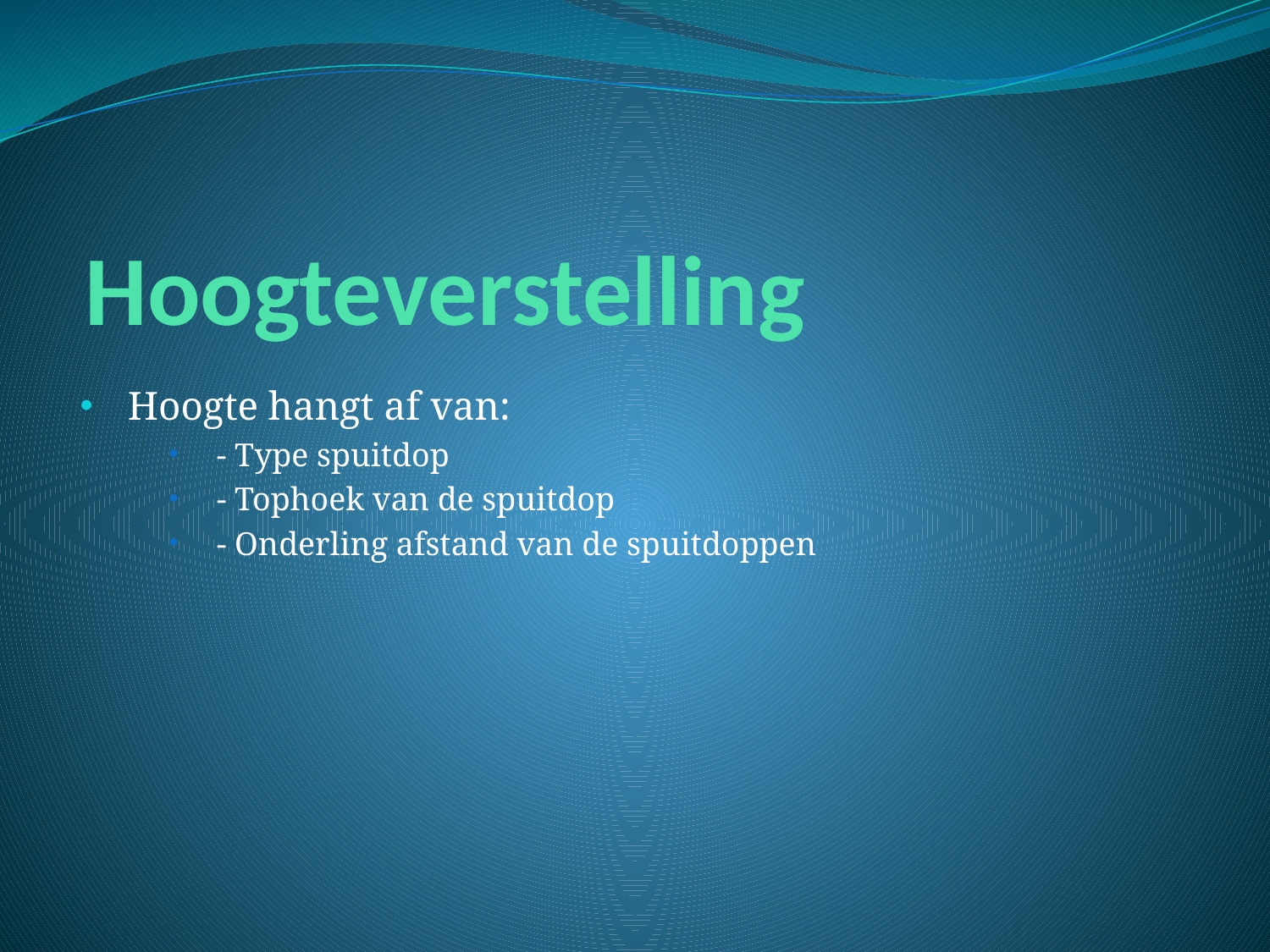

# Hoogteverstelling
Hoogte hangt af van:
- Type spuitdop
- Tophoek van de spuitdop
- Onderling afstand van de spuitdoppen